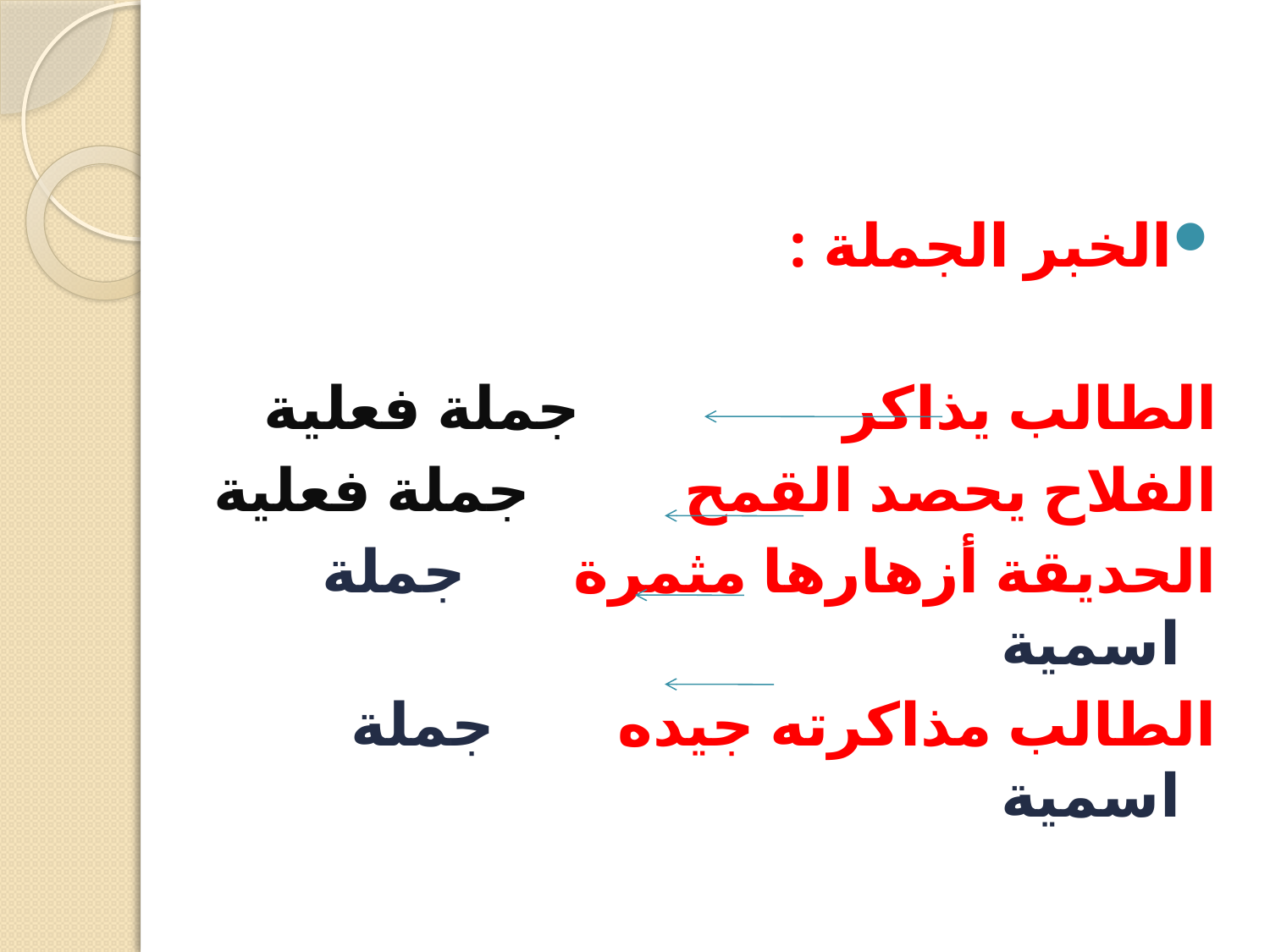

الخبر الجملة :

الطالب يذاكر                 جملة فعلية
الفلاح يحصد القمح          جملة فعلية
الحديقة أزهارها مثمرة       جملة اسمية
الطالب مذاكرته جيده        جملة اسمية